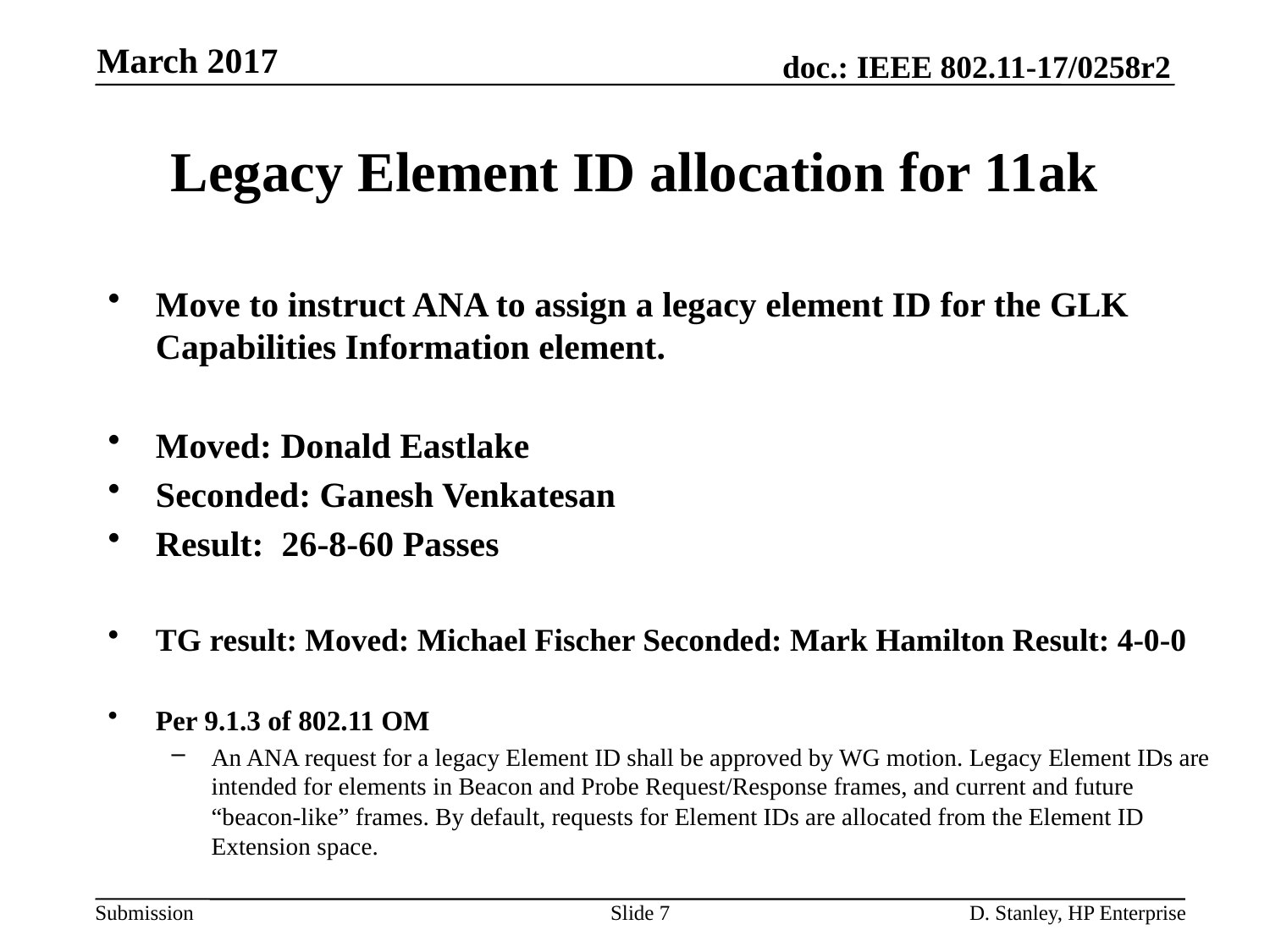

March 2017
# Legacy Element ID allocation for 11ak
Move to instruct ANA to assign a legacy element ID for the GLK Capabilities Information element.

Moved: Donald Eastlake
Seconded: Ganesh Venkatesan
Result:  26-8-60 Passes

TG result: Moved: Michael Fischer Seconded: Mark Hamilton Result: 4-0-0

Per 9.1.3 of 802.11 OM
An ANA request for a legacy Element ID shall be approved by WG motion. Legacy Element IDs are intended for elements in Beacon and Probe Request/Response frames, and current and future “beacon-like” frames. By default, requests for Element IDs are allocated from the Element ID Extension space.

Slide 7
D. Stanley, HP Enterprise